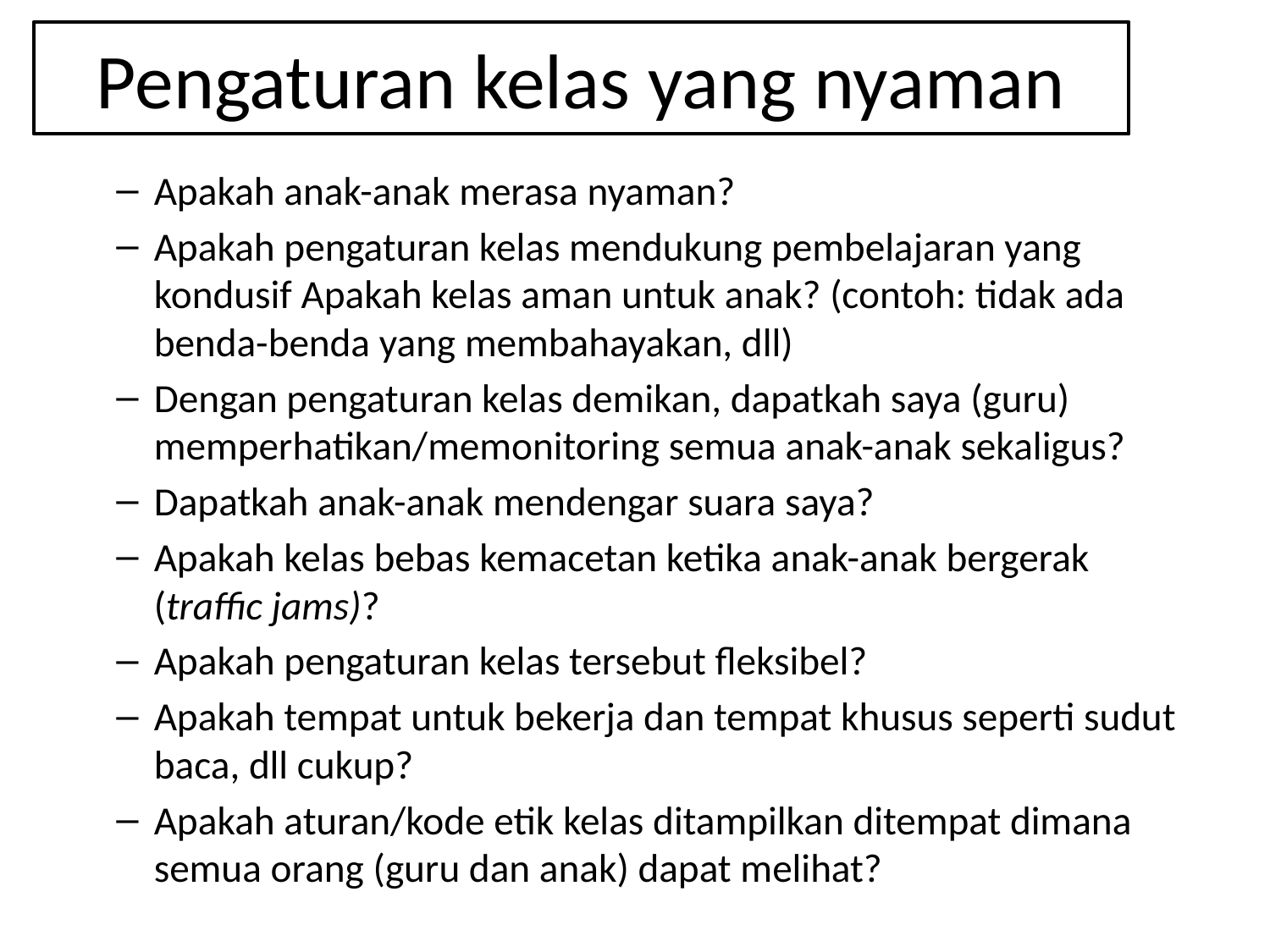

# Pengaturan kelas yang nyaman
Apakah anak-anak merasa nyaman?
Apakah pengaturan kelas mendukung pembelajaran yang kondusif Apakah kelas aman untuk anak? (contoh: tidak ada benda-benda yang membahayakan, dll)
Dengan pengaturan kelas demikan, dapatkah saya (guru) memperhatikan/memonitoring semua anak-anak sekaligus?
Dapatkah anak-anak mendengar suara saya?
Apakah kelas bebas kemacetan ketika anak-anak bergerak (traffic jams)?
Apakah pengaturan kelas tersebut fleksibel?
Apakah tempat untuk bekerja dan tempat khusus seperti sudut baca, dll cukup?
Apakah aturan/kode etik kelas ditampilkan ditempat dimana semua orang (guru dan anak) dapat melihat?